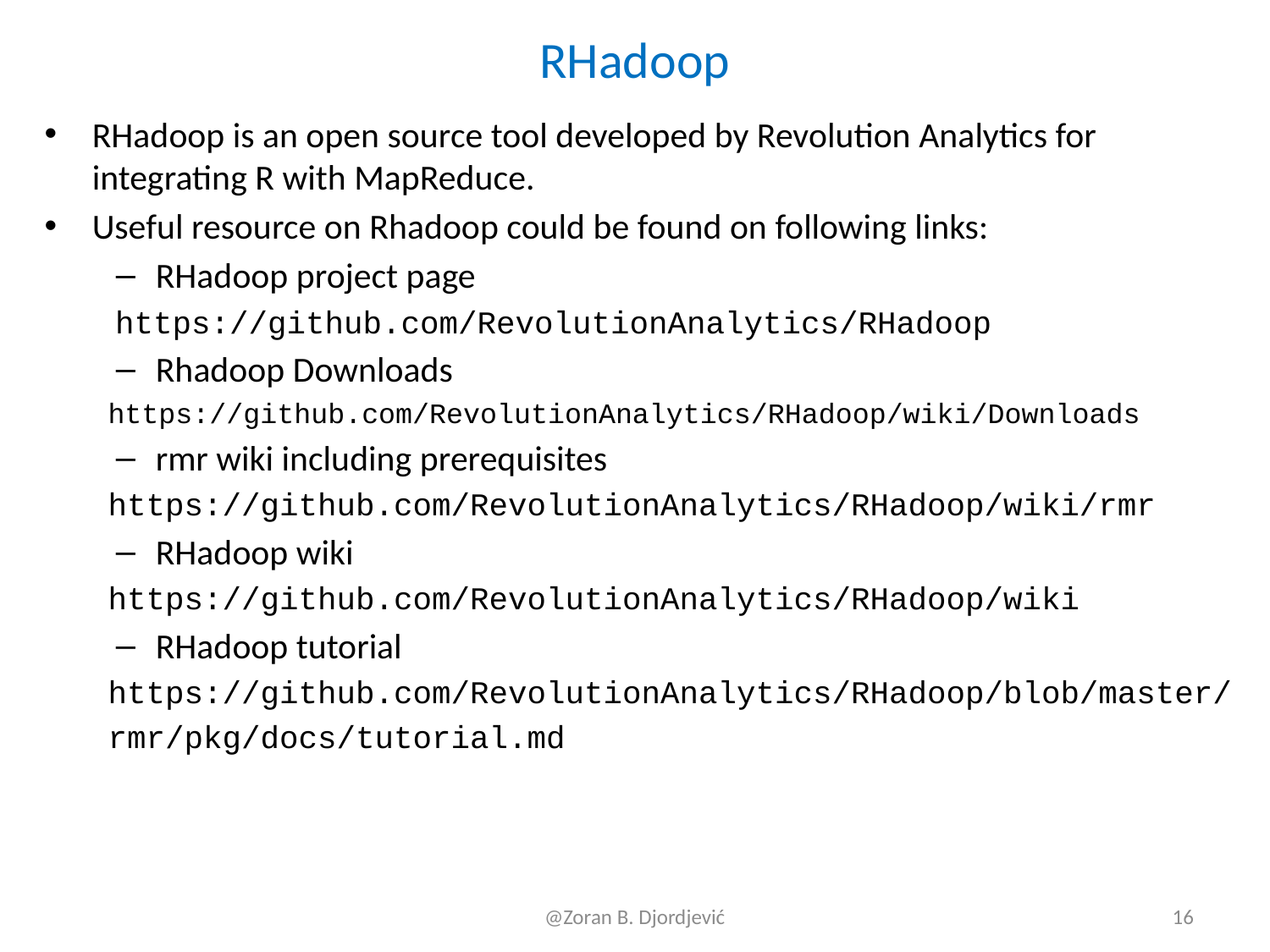

# RHadoop
RHadoop is an open source tool developed by Revolution Analytics for integrating R with MapReduce.
Useful resource on Rhadoop could be found on following links:
RHadoop project page
 https://github.com/RevolutionAnalytics/RHadoop
Rhadoop Downloads
https://github.com/RevolutionAnalytics/RHadoop/wiki/Downloads
rmr wiki including prerequisites
https://github.com/RevolutionAnalytics/RHadoop/wiki/rmr
RHadoop wiki
https://github.com/RevolutionAnalytics/RHadoop/wiki
RHadoop tutorial
https://github.com/RevolutionAnalytics/RHadoop/blob/master/
rmr/pkg/docs/tutorial.md

@Zoran B. Djordjević
16